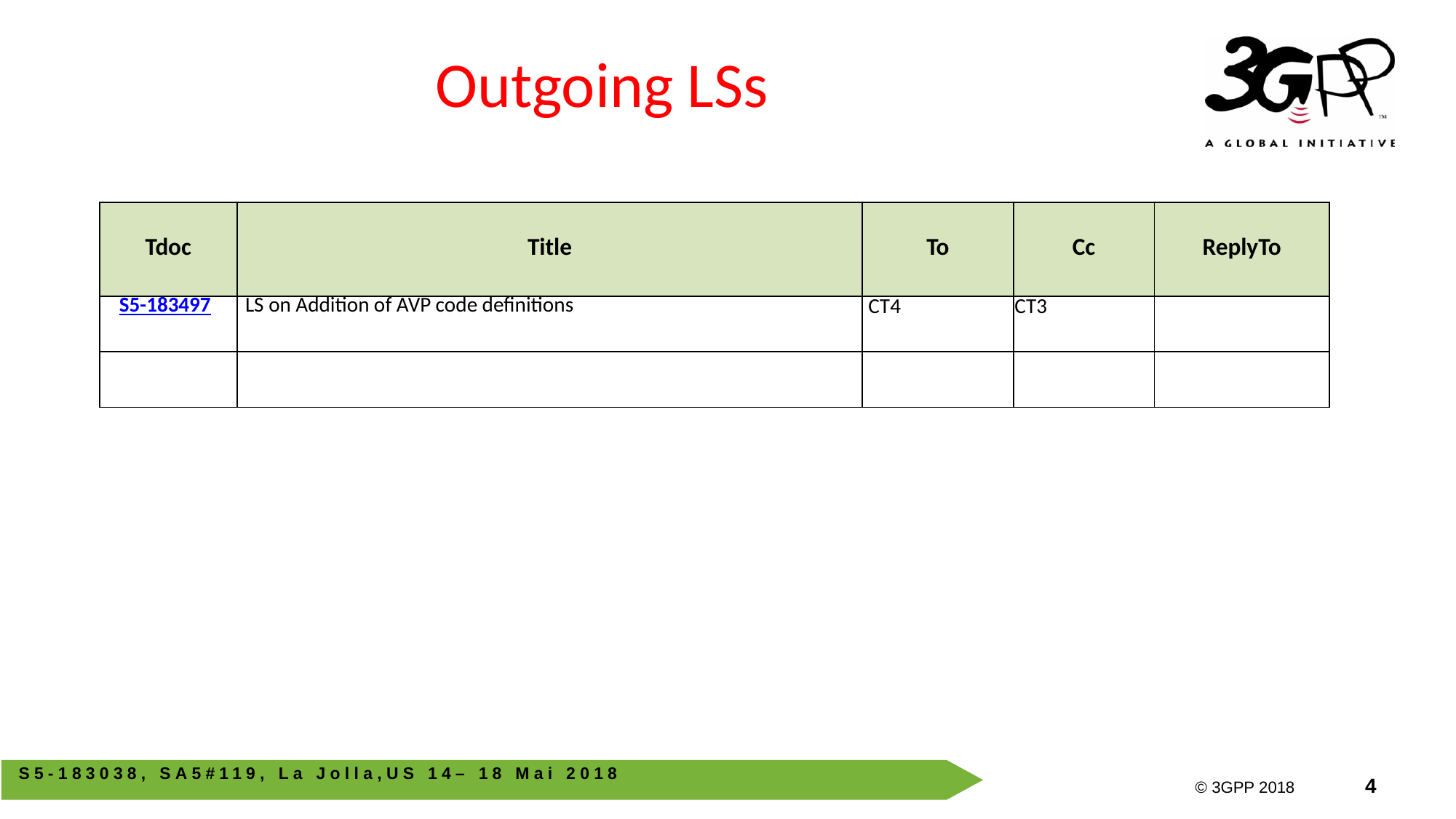

# Outgoing LSs
| Tdoc | Title | To | Cc | ReplyTo |
| --- | --- | --- | --- | --- |
| S5-183497 | LS on Addition of AVP code definitions | CT4 | CT3 |  |
|  |  |  |  |  |